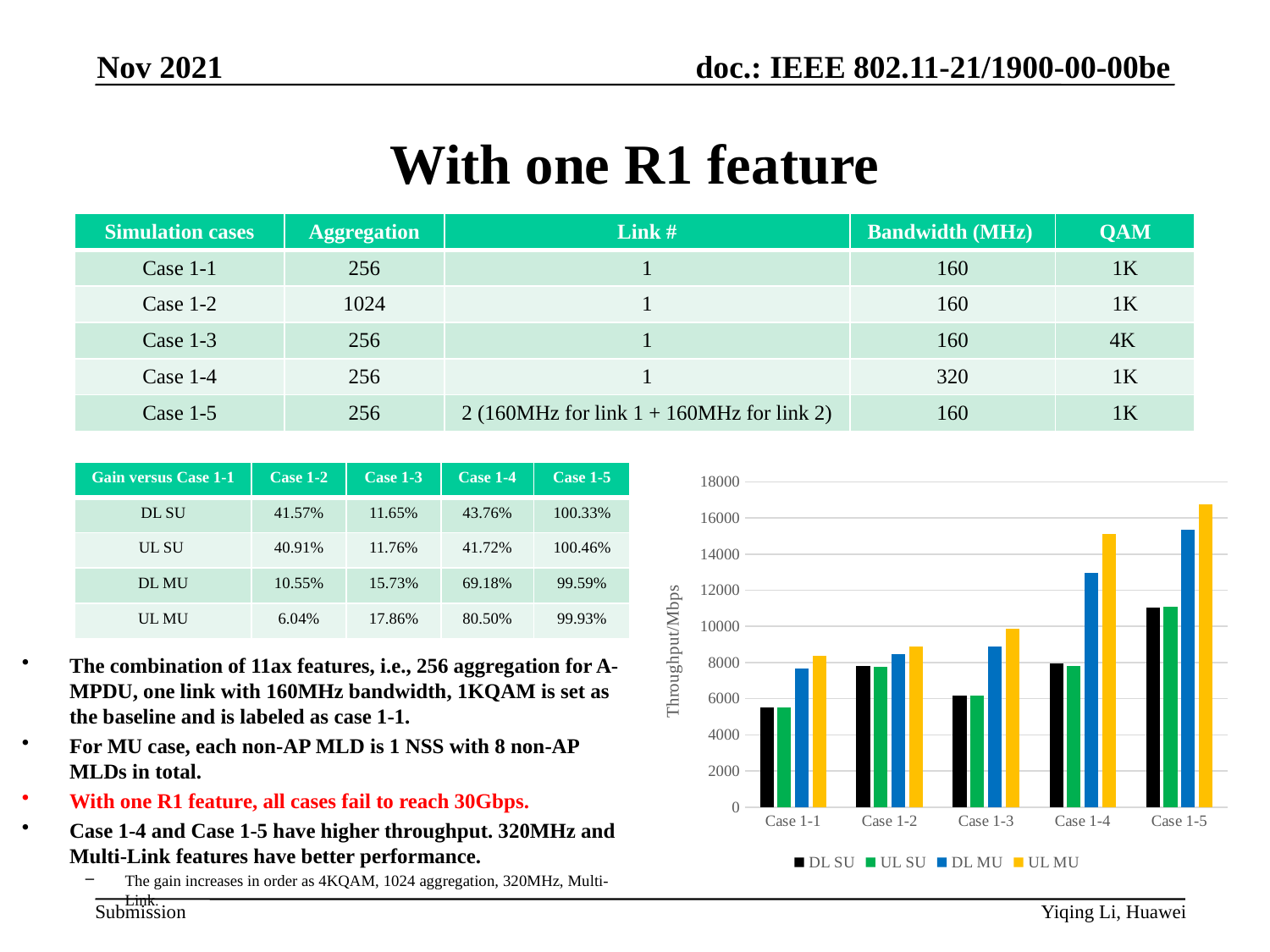

Nov 2021
# With one R1 feature
| Simulation cases | Aggregation | Link # | Bandwidth (MHz) | QAM |
| --- | --- | --- | --- | --- |
| Case 1-1 | 256 | 1 | 160 | 1K |
| Case 1-2 | 1024 | 1 | 160 | 1K |
| Case 1-3 | 256 | 1 | 160 | 4K |
| Case 1-4 | 256 | 1 | 320 | 1K |
| Case 1-5 | 256 | 2 (160MHz for link 1 + 160MHz for link 2) | 160 | 1K |
| Gain versus Case 1-1 | Case 1-2 | Case 1-3 | Case 1-4 | Case 1-5 |
| --- | --- | --- | --- | --- |
| DL SU | 41.57% | 11.65% | 43.76% | 100.33% |
| UL SU | 40.91% | 11.76% | 41.72% | 100.46% |
| DL MU | 10.55% | 15.73% | 69.18% | 99.59% |
| UL MU | 6.04% | 17.86% | 80.50% | 99.93% |

### Chart

| Category |  |  |  |  |
|---|---|---|---|---|
| Case 1-1 | 5522.1 | 5525.1 | 7667.1 | 8384.484 |
| Case 1-2 | 7817.58 | 7785.276 | 8475.96 | 8891.136 |
| Case 1-3 | 6165.336 | 6174.756 | 8873.124 | 9858.912 |
| Case 1-4 | 7938.756 | 7830.18 | 12970.968 | 15133.884 |
| Case 1-5 | 11062.26 | 11075.652 | 15331.08 | 16762.956 |
The combination of 11ax features, i.e., 256 aggregation for A-MPDU, one link with 160MHz bandwidth, 1KQAM is set as the baseline and is labeled as case 1-1.
For MU case, each non-AP MLD is 1 NSS with 8 non-AP MLDs in total.
With one R1 feature, all cases fail to reach 30Gbps.
Case 1-4 and Case 1-5 have higher throughput. 320MHz and Multi-Link features have better performance.
The gain increases in order as 4KQAM, 1024 aggregation, 320MHz, Multi-Link.

Yiqing Li, Huawei